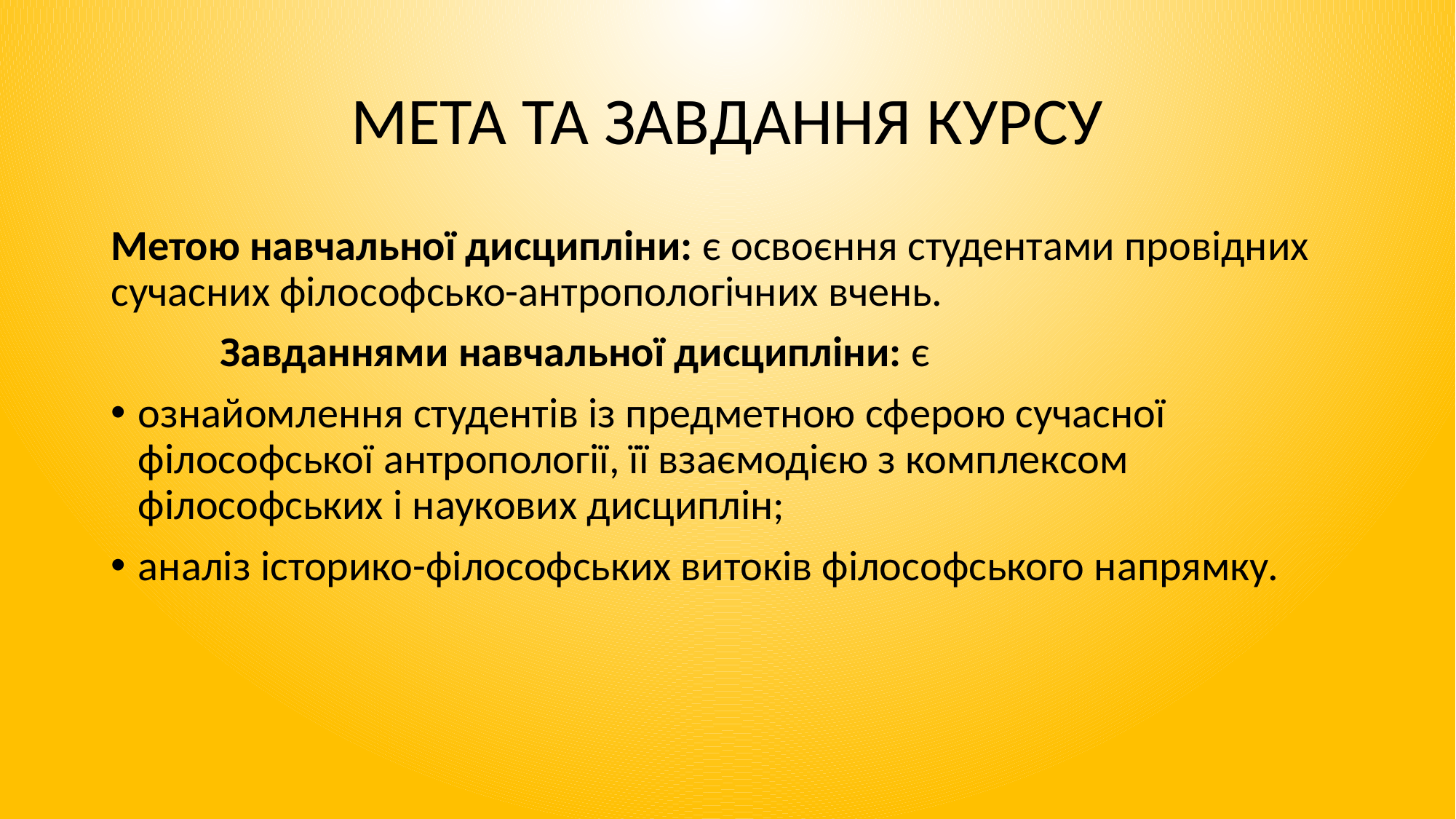

# МЕТА ТА ЗАВДАННЯ КУРСУ
Метою навчальної дисципліни: є освоєння студентами провідних сучасних філософсько-антропологічних вчень.
	Завданнями навчальної дисципліни: є
ознайомлення студентів із предметною сферою сучасної філософської антропології, її взаємодією з комплексом філософських і наукових дисциплін;
аналіз історико-філософських витоків філософського напрямку.